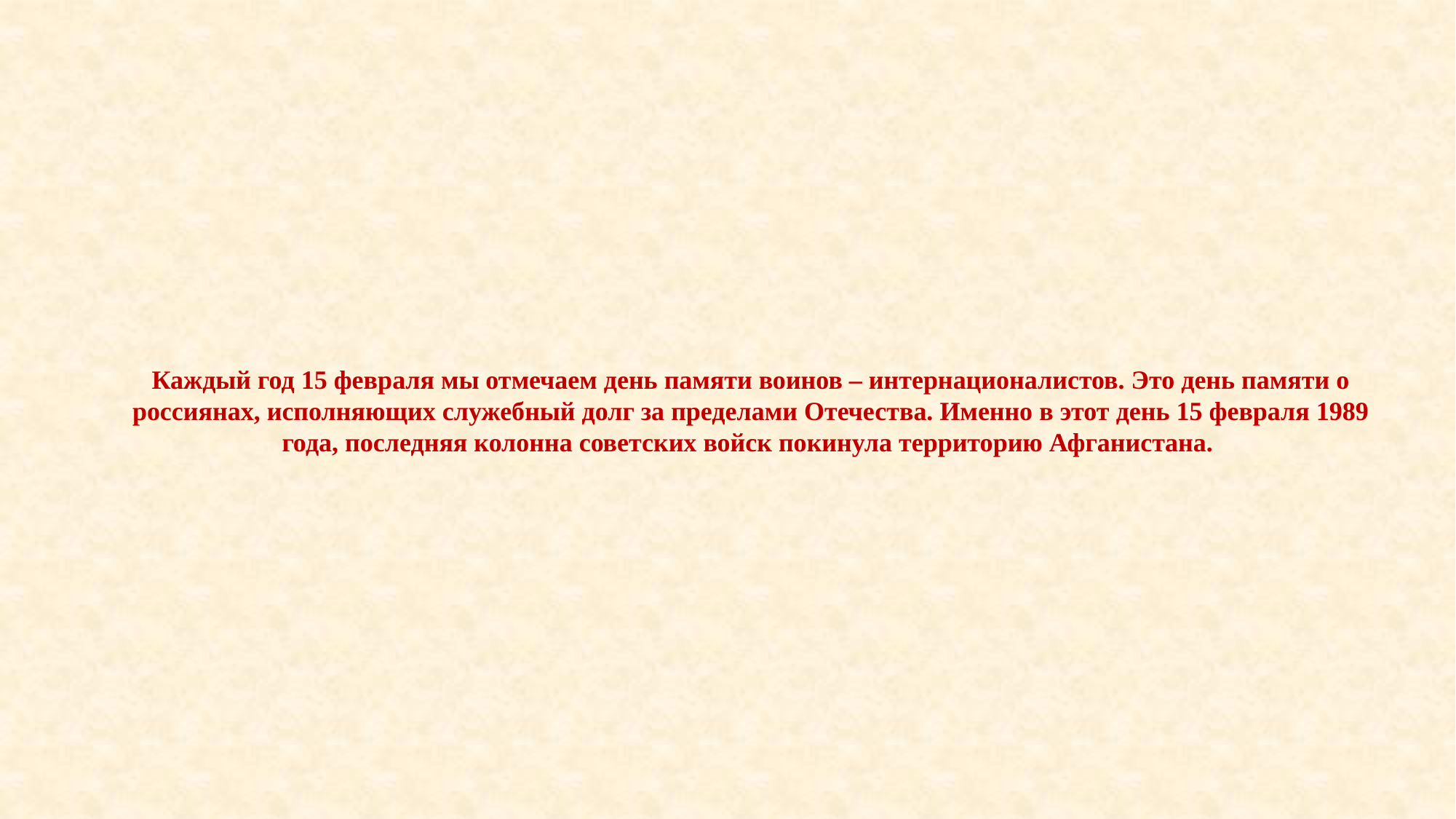

# Каждый год 15 февраля мы отмечаем день памяти воинов – интернационалистов. Это день памяти о россиянах, исполняющих служебный долг за пределами Отечества. Именно в этот день 15 февраля 1989 года, последняя колонна советских войск покинула территорию Афганистана.